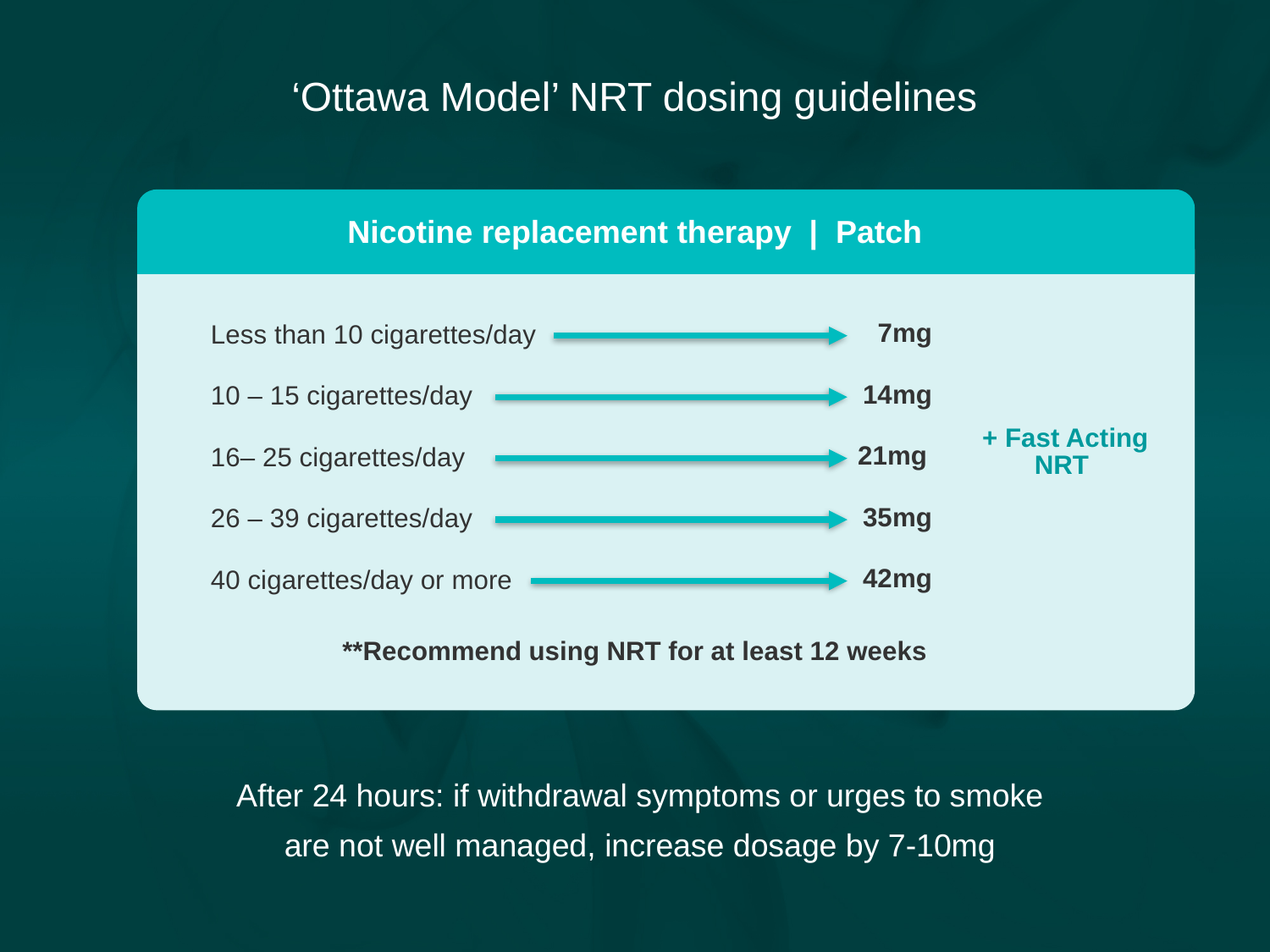

‘Ottawa Model’ NRT dosing guidelines

Nicotine replacement therapy  |  Patch
7mg
Less than 10 cigarettes/day

14mg
10 – 15 cigarettes/day
+ Fast Acting NRT
21mg
16– 25 cigarettes/day
35mg
26 – 39 cigarettes/day
42mg
40 cigarettes/day or more
**Recommend using NRT for at least 12 weeks

After 24 hours: if withdrawal symptoms or urges to smoke are not well managed, increase dosage by 7-10mg